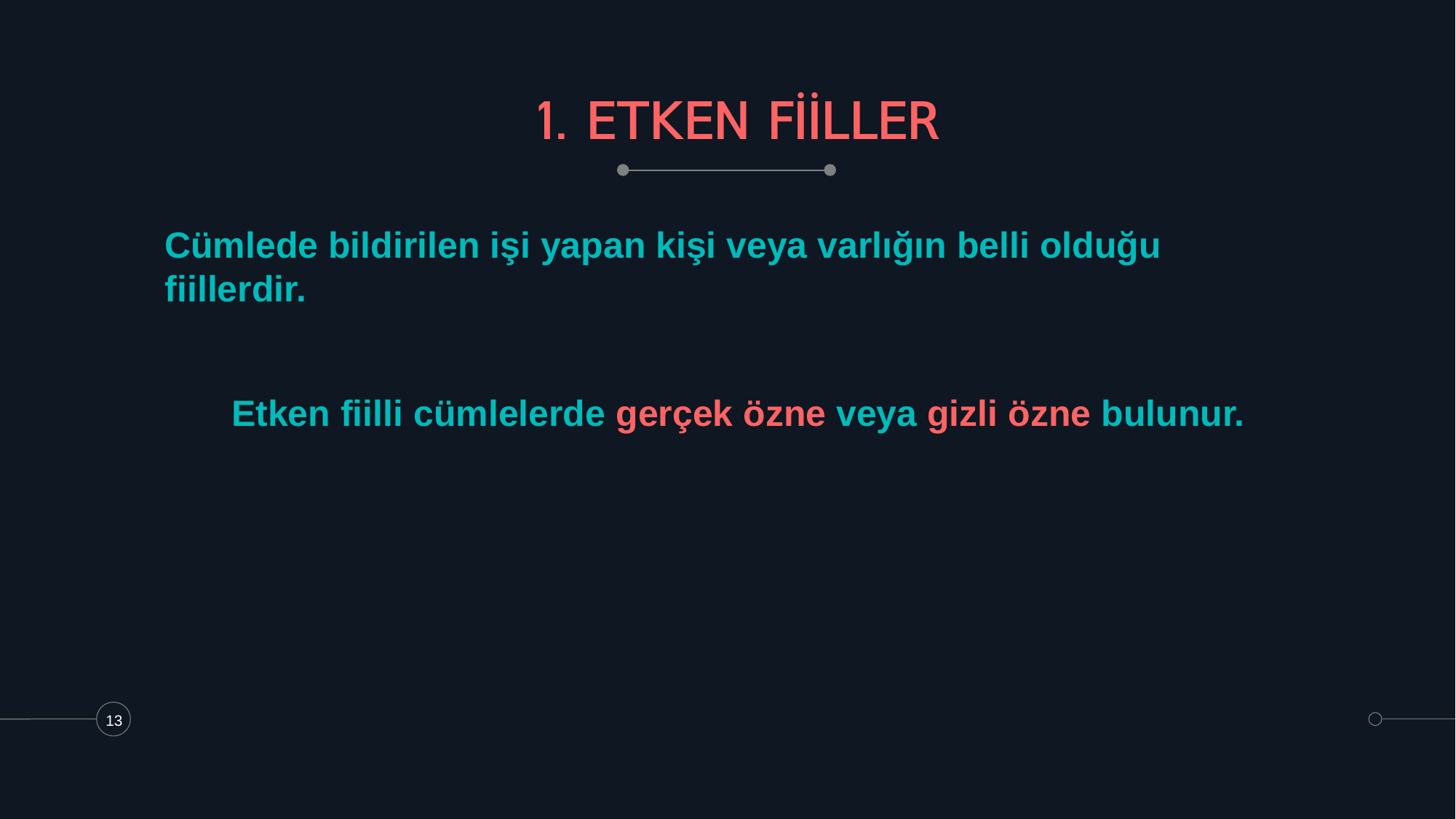

# 1. ETKEN FİİLLER
Cümlede bildirilen işi yapan kişi veya varlığın belli olduğu fiillerdir.
Etken fiilli cümlelerde gerçek özne veya gizli özne bulunur.
13